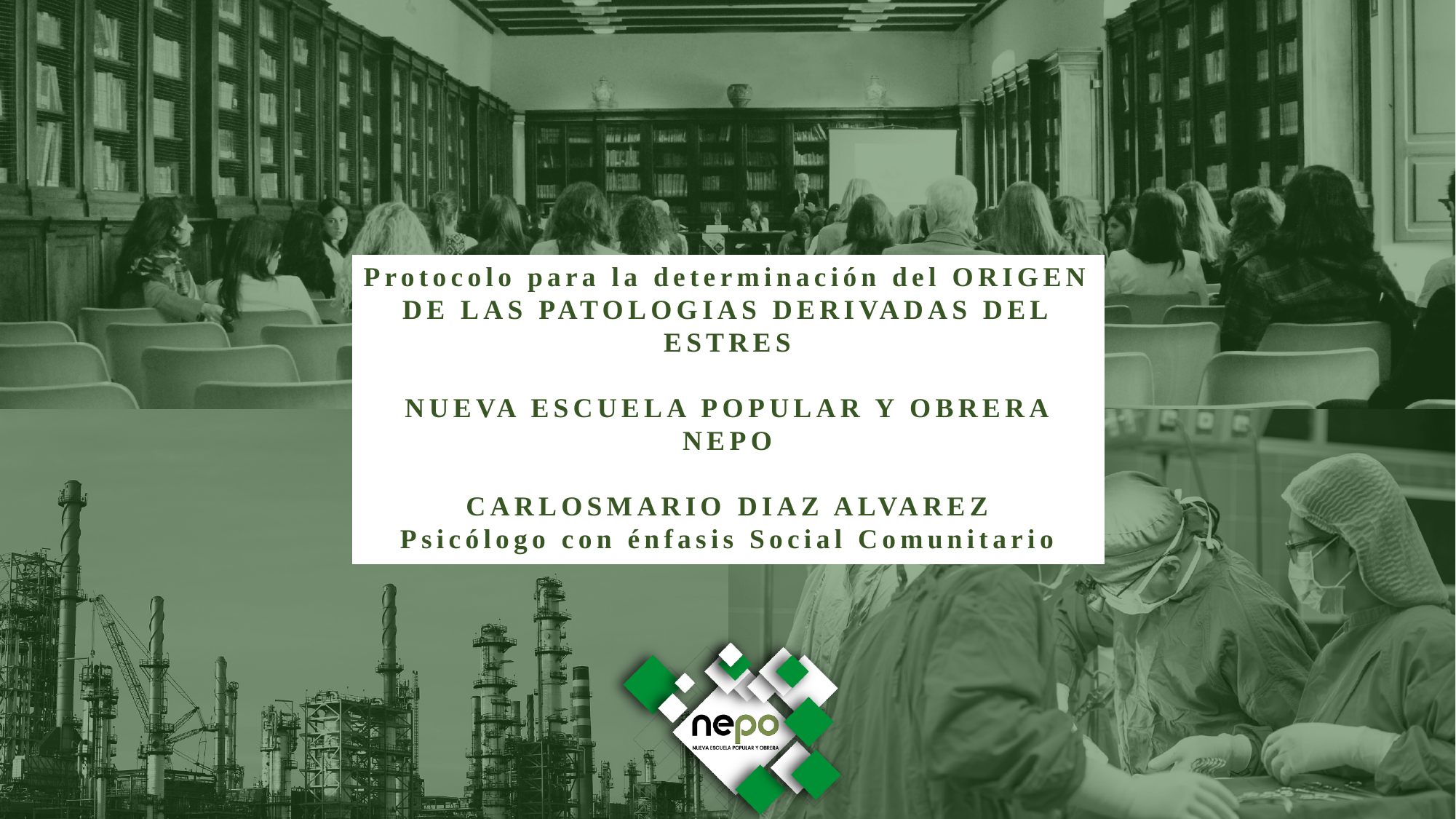

Protocolo para la determinación del ORIGEN DE LAS PATOLOGIAS DERIVADAS DEL ESTRES

NUEVA ESCUELA POPULAR Y OBRERA
NEPO

CARLOSMARIO DIAZ ALVAREZ
Psicólogo con énfasis Social Comunitario